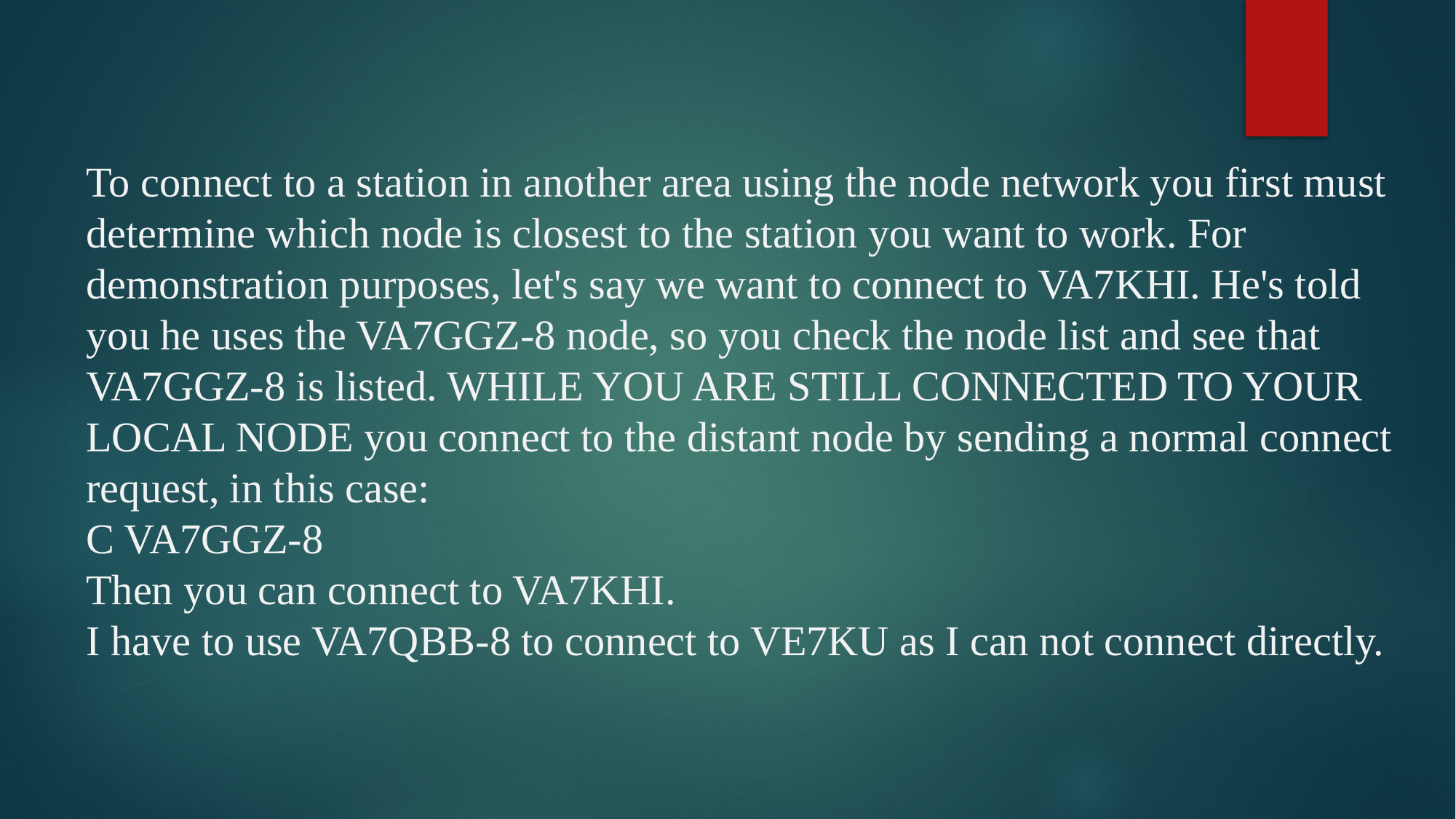

To connect to a station in another area using the node network you first must determine which node is closest to the station you want to work. For demonstration purposes, let's say we want to connect to VA7KHI. He's told you he uses the VA7GGZ-8 node, so you check the node list and see that VA7GGZ-8 is listed. WHILE YOU ARE STILL CONNECTED TO YOUR LOCAL NODE you connect to the distant node by sending a normal connect request, in this case:
C VA7GGZ-8
Then you can connect to VA7KHI.
I have to use VA7QBB-8 to connect to VE7KU as I can not connect directly.